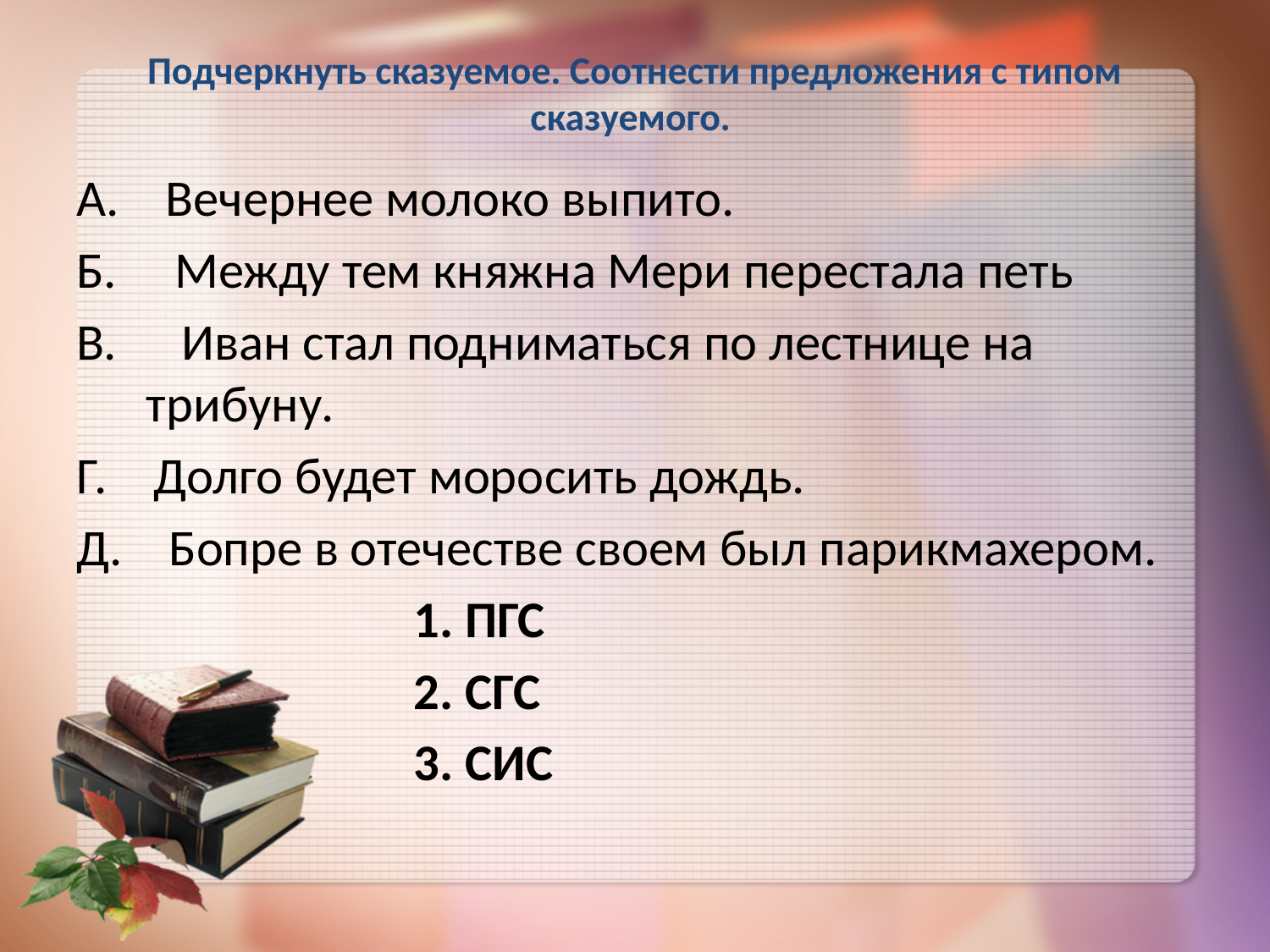

# Подчеркнуть сказуемое. Соотнести предложения с типом сказуемого.
A.    Вечернее молоко выпито.
Б.     Между тем княжна Мери перестала петь
   Иван стал подниматься по лестнице на трибуну.
Г.    Долго будет моросить дождь.
Д.    Бопре в отечестве своем был парикмахером.
                             1. ПГС
                             2. СГС
                             3. СИС